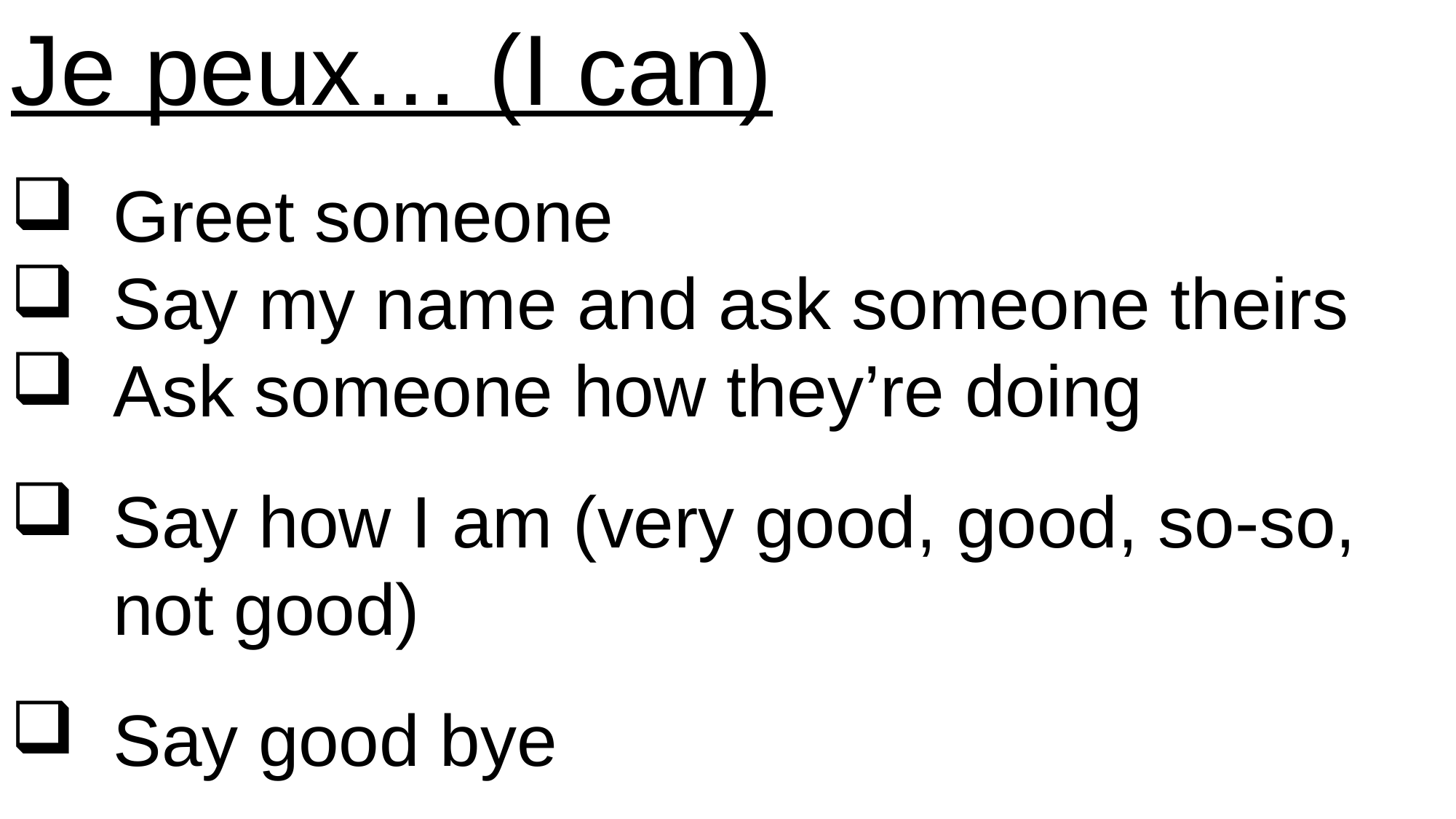

Je peux… (I can)

Greet someone
Say my name and ask someone theirs
Ask someone how they’re doing

Say how I am (very good, good, so-so, not good)

Say good bye